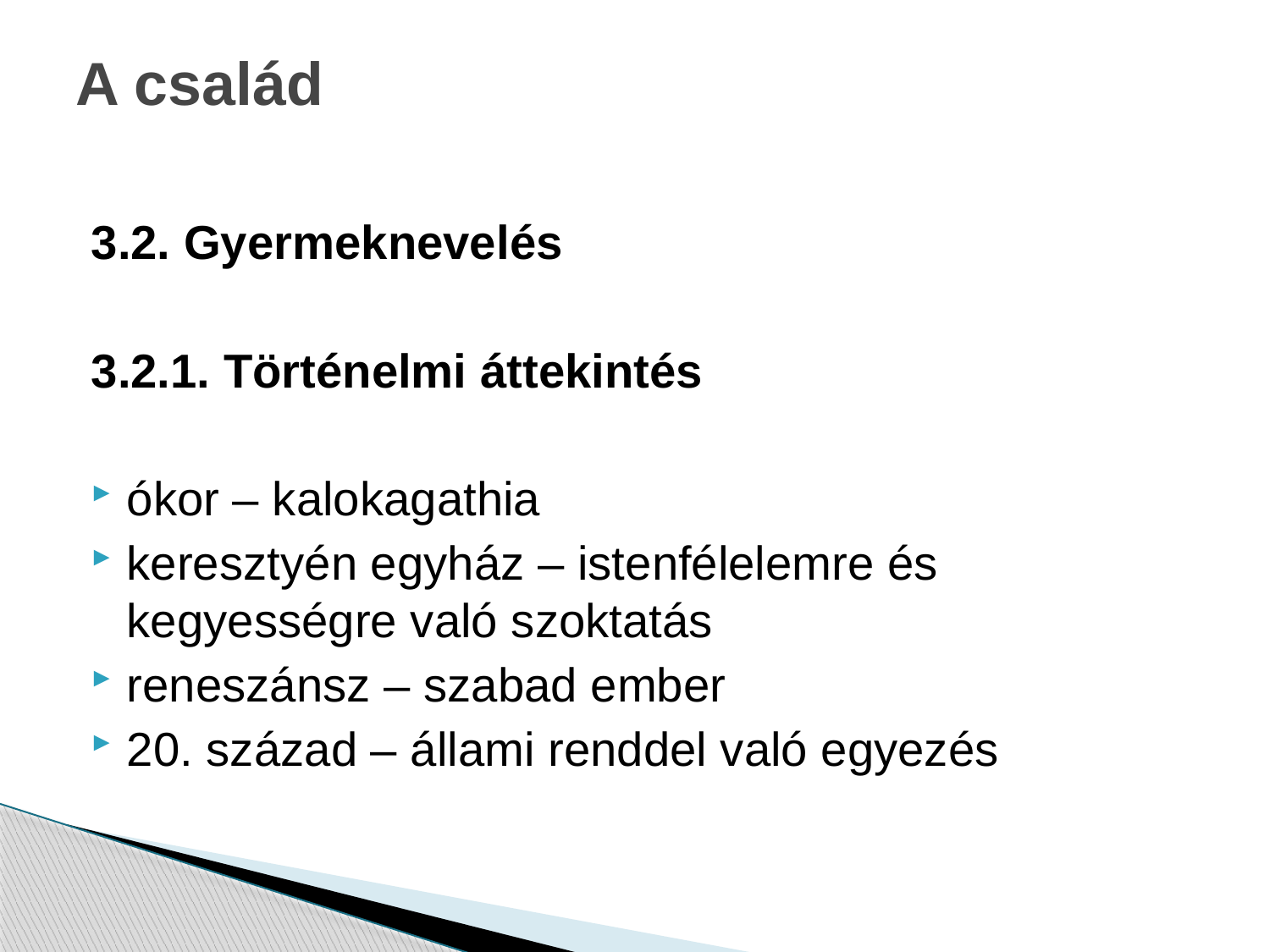

# A család
3.2. Gyermeknevelés

3.2.1. Történelmi áttekintés

ókor – kalokagathia
keresztyén egyház – istenfélelemre és kegyességre való szoktatás
reneszánsz – szabad ember
20. század – állami renddel való egyezés